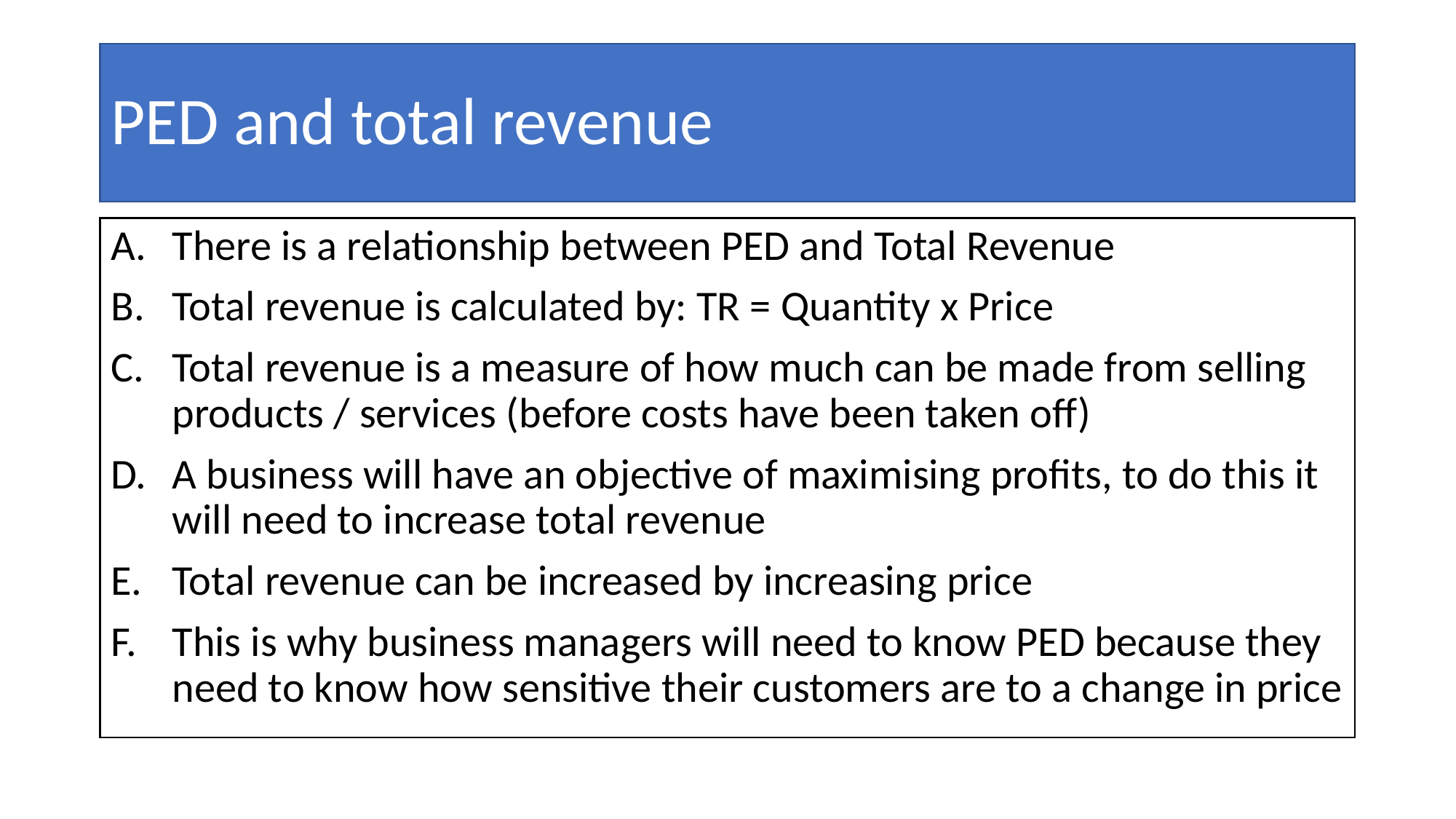

# PED and total revenue
There is a relationship between PED and Total Revenue
Total revenue is calculated by: TR = Quantity x Price
Total revenue is a measure of how much can be made from selling  products / services (before costs have been taken off)
A business will have an objective of maximising profits, to do this it will need to increase total revenue
Total revenue can be increased by increasing price
This is why business managers will need to know PED because they need to know how sensitive their customers are to a change in price